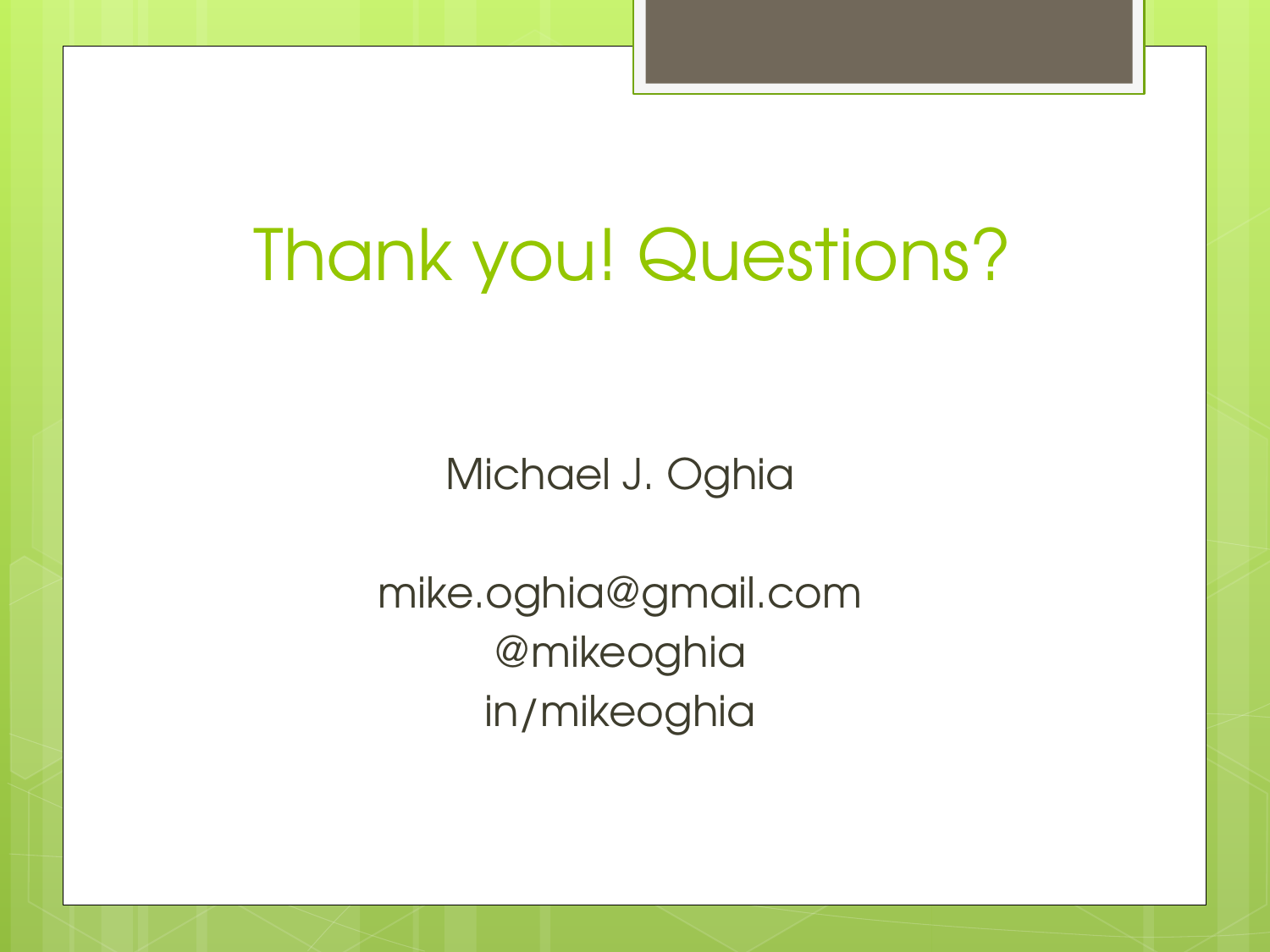

# Thank you! Questions?

Michael J. Oghia

mike.oghia@gmail.com
@mikeoghia
in/mikeoghia